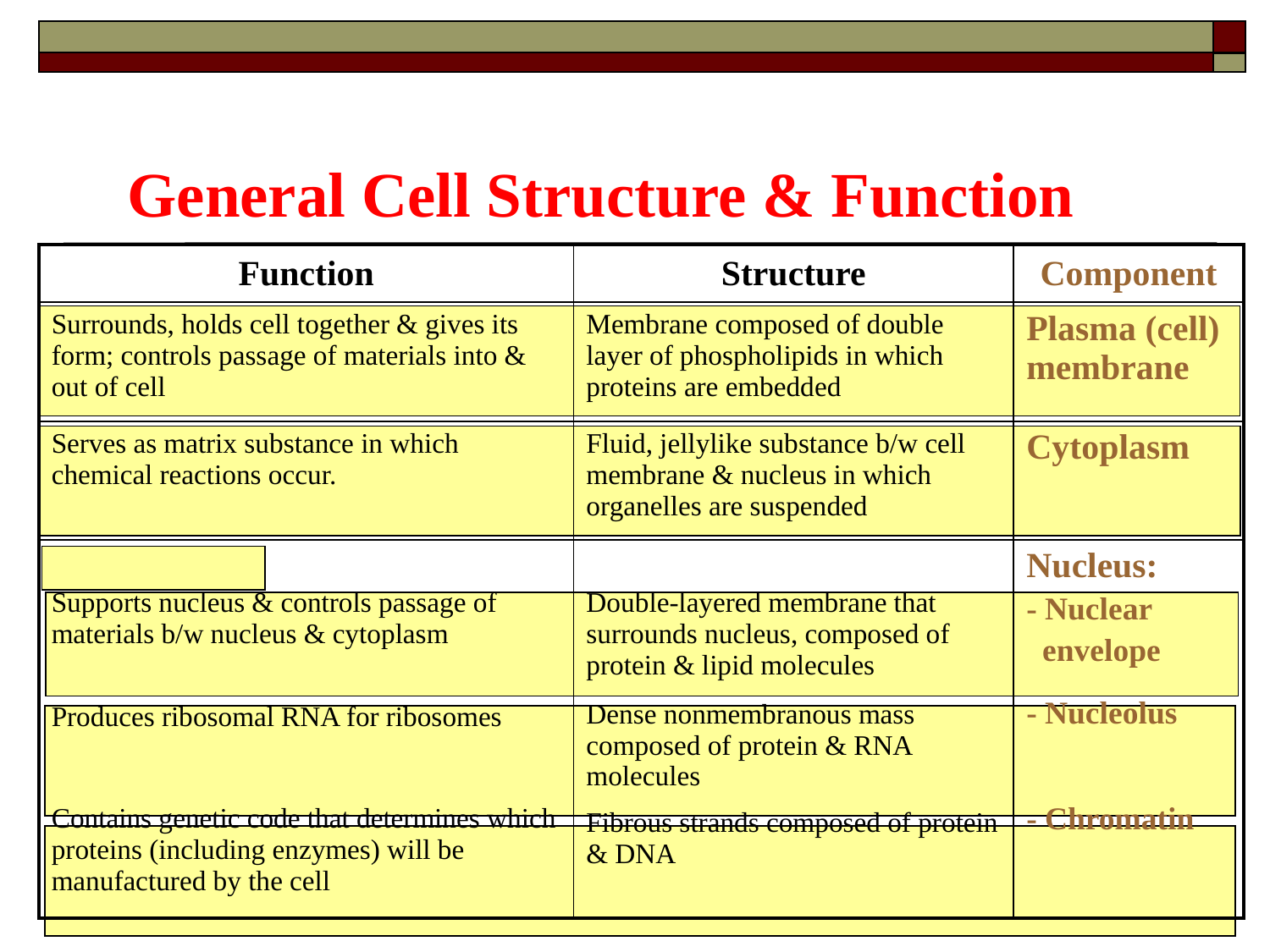

# General Cell Structure & Function
| Function | Structure | Component |
| --- | --- | --- |
| Surrounds, holds cell together & gives its form; controls passage of materials into & out of cell | Membrane composed of double layer of phospholipids in which proteins are embedded | Plasma (cell) membrane |
| Serves as matrix substance in which chemical reactions occur. | Fluid, jellylike substance b/w cell membrane & nucleus in which organelles are suspended | Cytoplasm |
| Supports nucleus & controls passage of materials b/w nucleus & cytoplasm Produces ribosomal RNA for ribosomes Contains genetic code that determines which proteins (including enzymes) will be manufactured by the cell | Double-layered membrane that surrounds nucleus, composed of protein & lipid molecules Dense nonmembranous mass composed of protein & RNA molecules Fibrous strands composed of protein & DNA | Nucleus: - Nuclear envelope - Nucleolus - Chromatin |